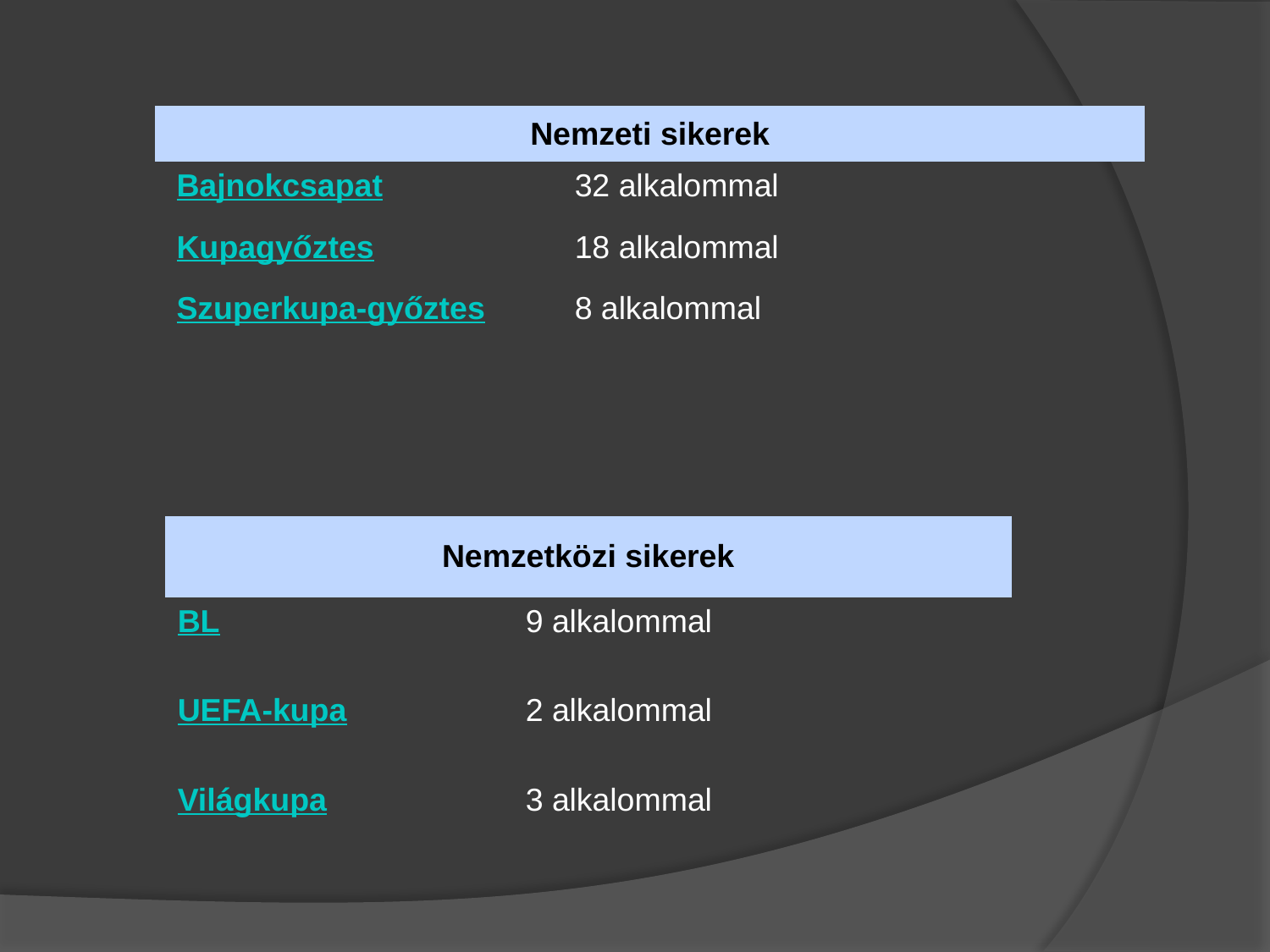

| Nemzeti sikerek |  |
| --- | --- |
| Bajnokcsapat | 32 alkalommal |
| Kupagyőztes | 18 alkalommal |
| Szuperkupa-győztes | 8 alkalommal |
| Nemzetközi sikerek |  |
| --- | --- |
| BL | 9 alkalommal |
| UEFA-kupa | 2 alkalommal |
| Világkupa | 3 alkalommal |